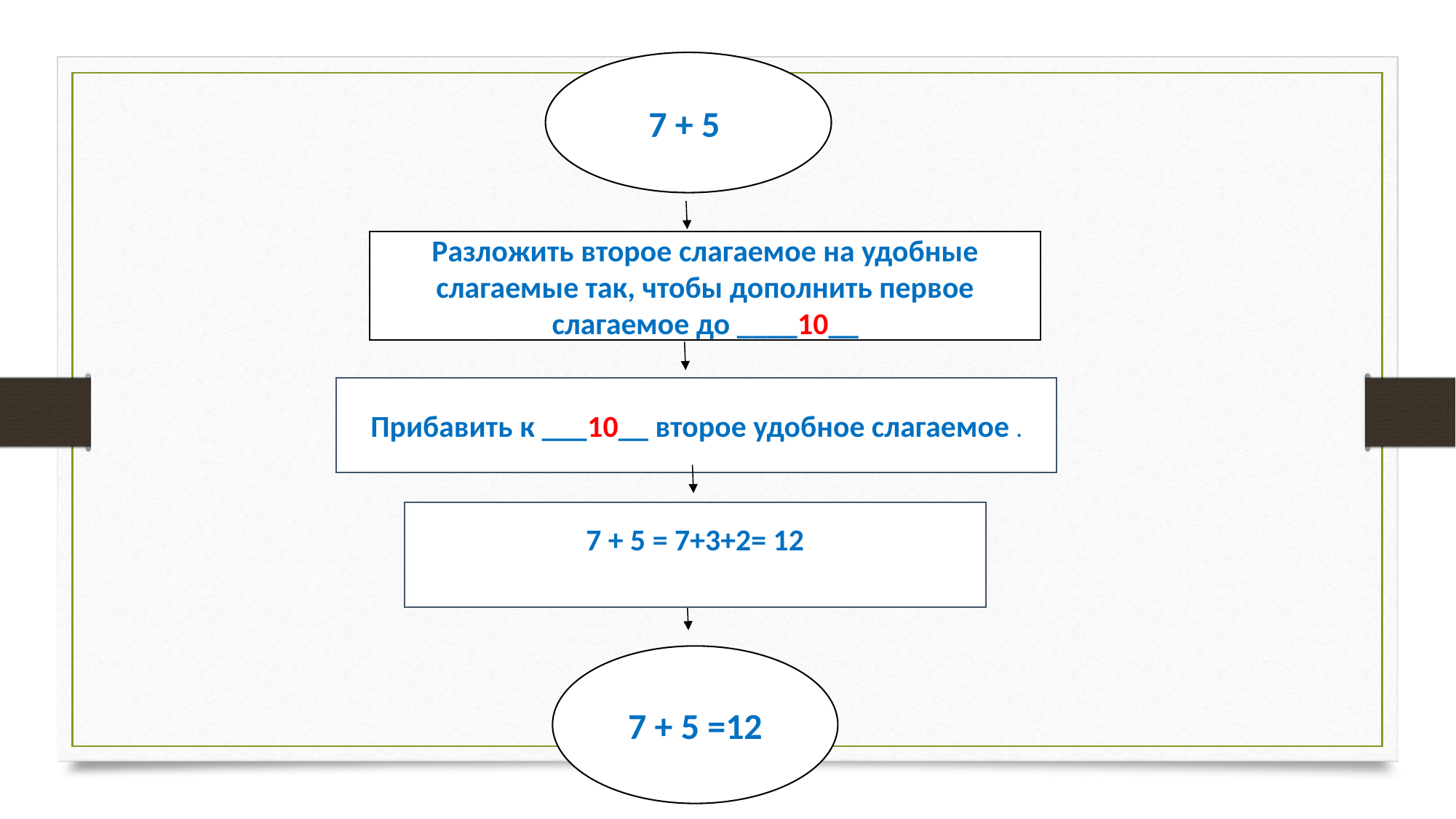

7 + 5

#
Разложить второе слагаемое на удобные слагаемые так, чтобы дополнить первое слагаемое до ____10__

Прибавить к ___10__ второе удобное слагаемое .
7 + 5 = 7+3+2= 12

7 + 5 =12